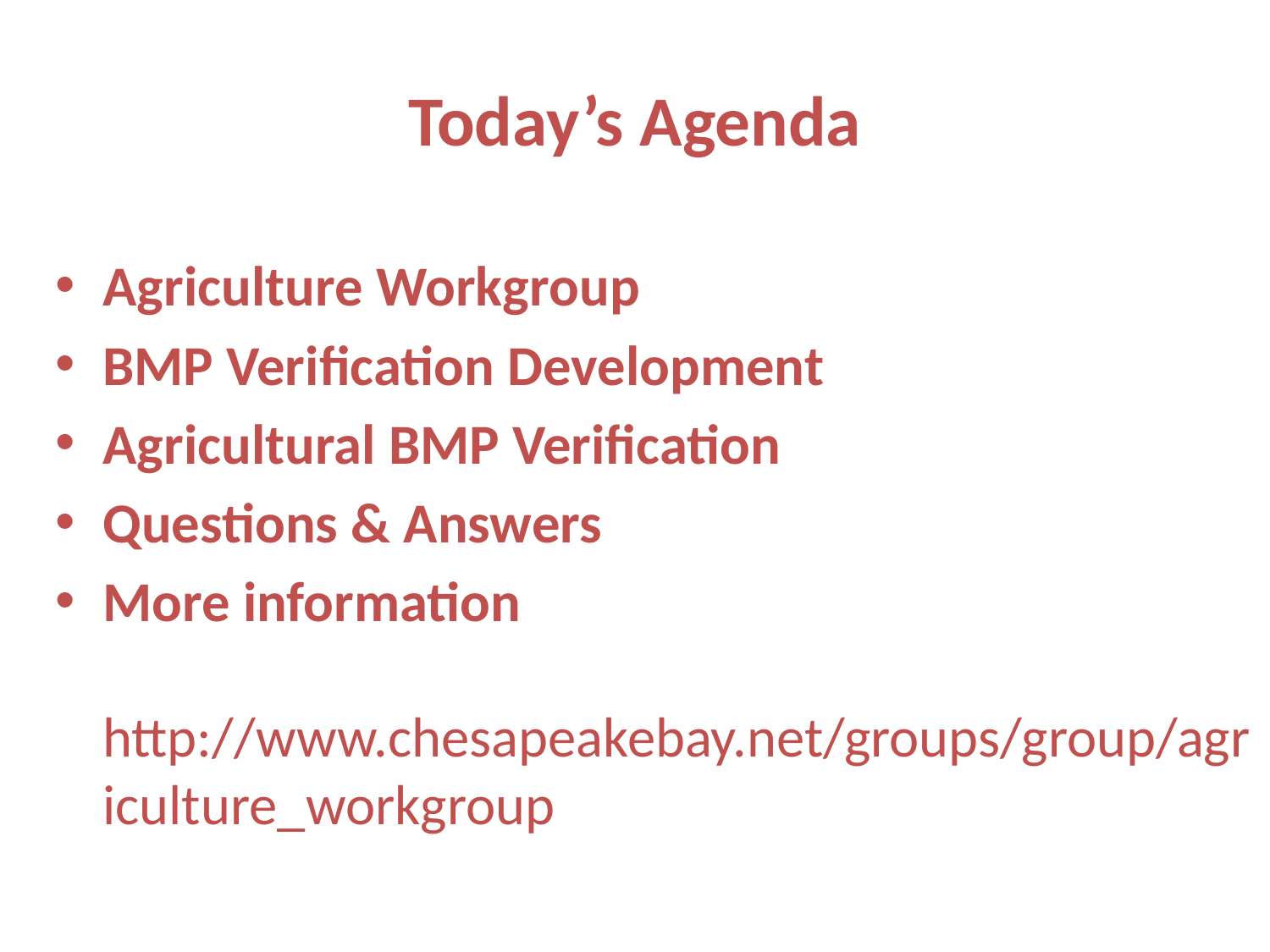

Today’s Agenda
Agriculture Workgroup
BMP Verification Development
Agricultural BMP Verification
Questions & Answers
More information
	 http://www.chesapeakebay.net/groups/group/agriculture_workgroup